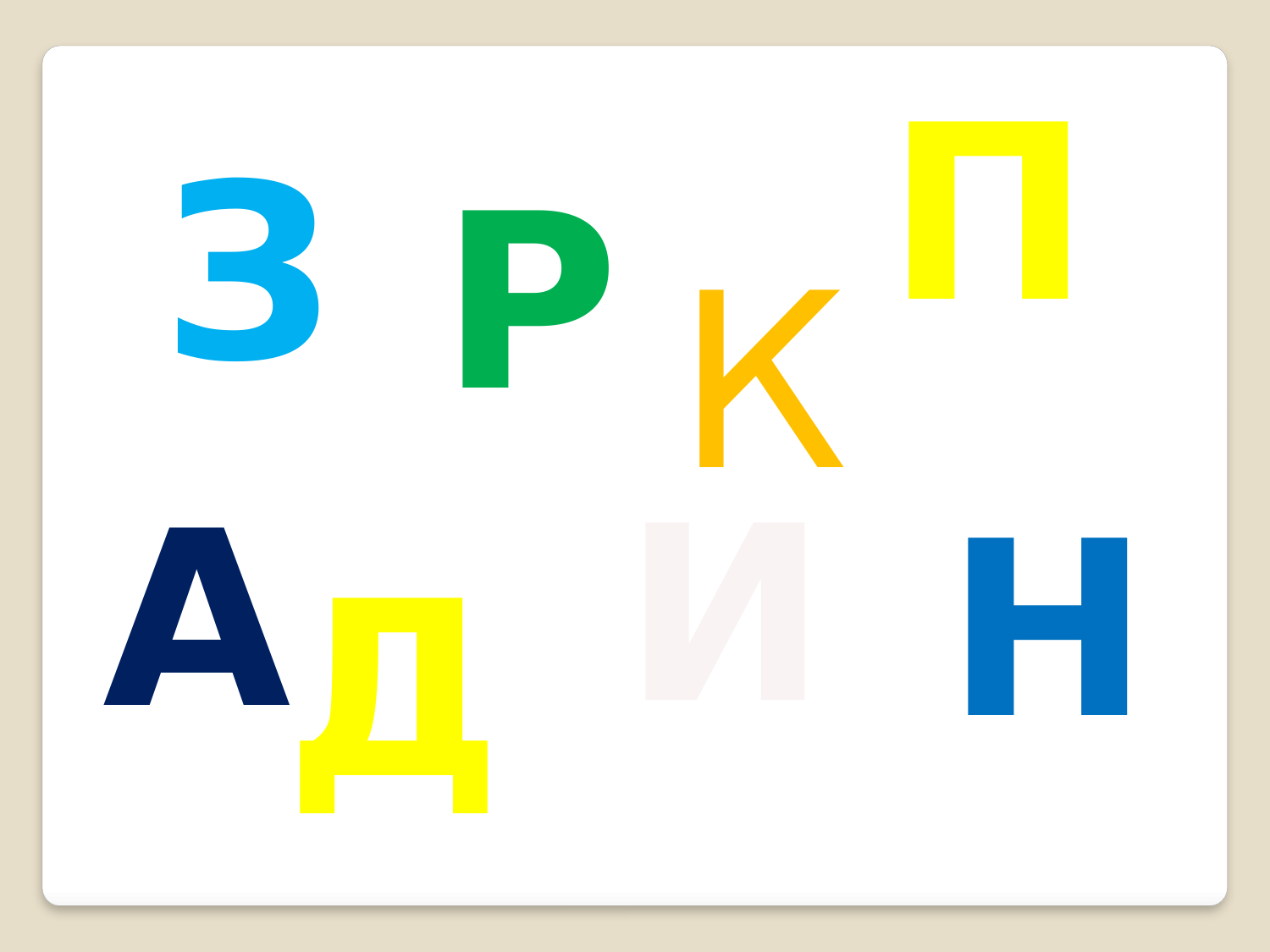

П
З
Р
К
И
А
н
Д